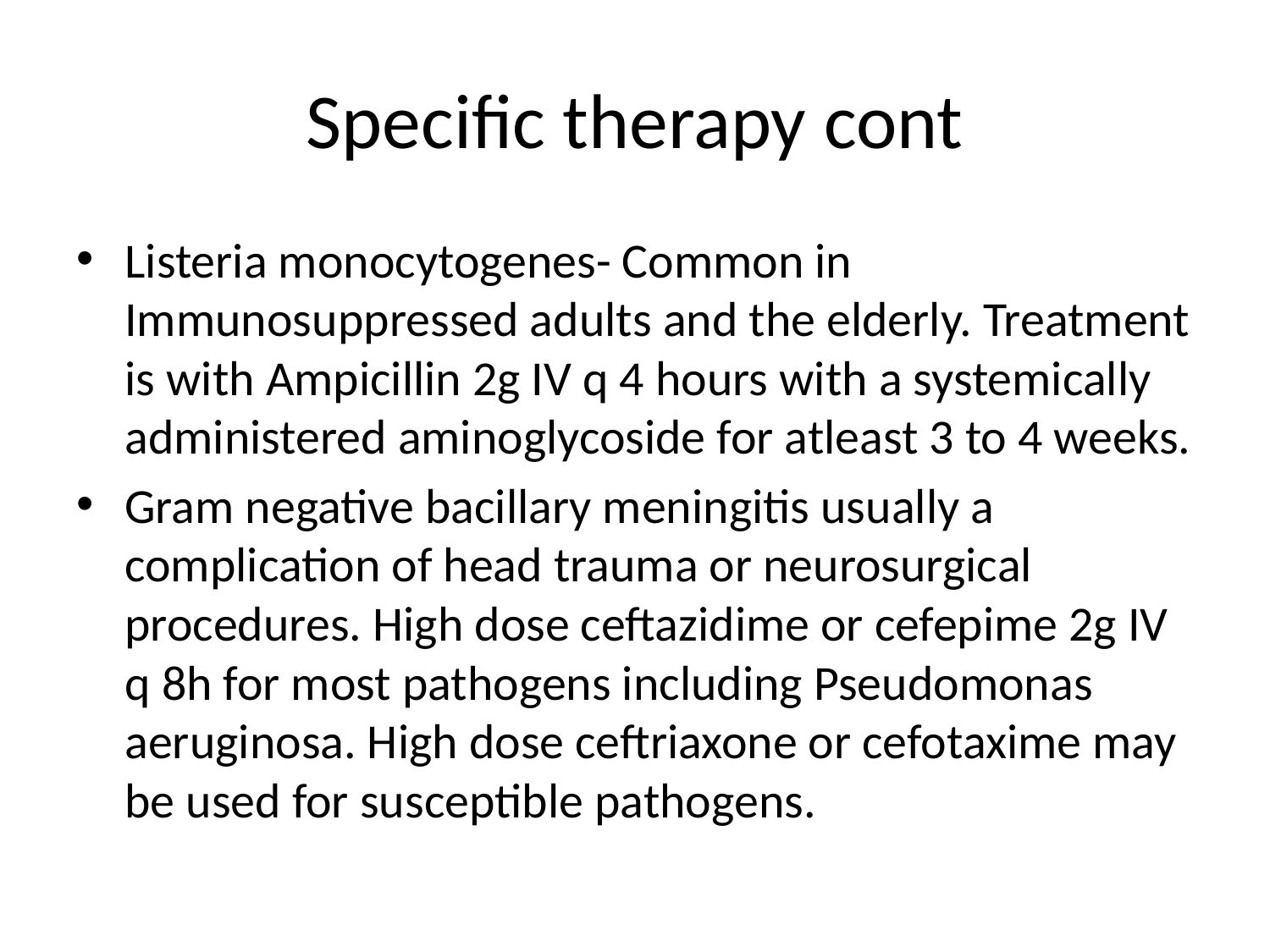

# Specific therapy cont
Listeria monocytogenes- Common in Immunosuppressed adults and the elderly. Treatment is with Ampicillin 2g IV q 4 hours with a systemically administered aminoglycoside for atleast 3 to 4 weeks.
Gram negative bacillary meningitis usually a complication of head trauma or neurosurgical procedures. High dose ceftazidime or cefepime 2g IV q 8h for most pathogens including Pseudomonas aeruginosa. High dose ceftriaxone or cefotaxime may be used for susceptible pathogens.